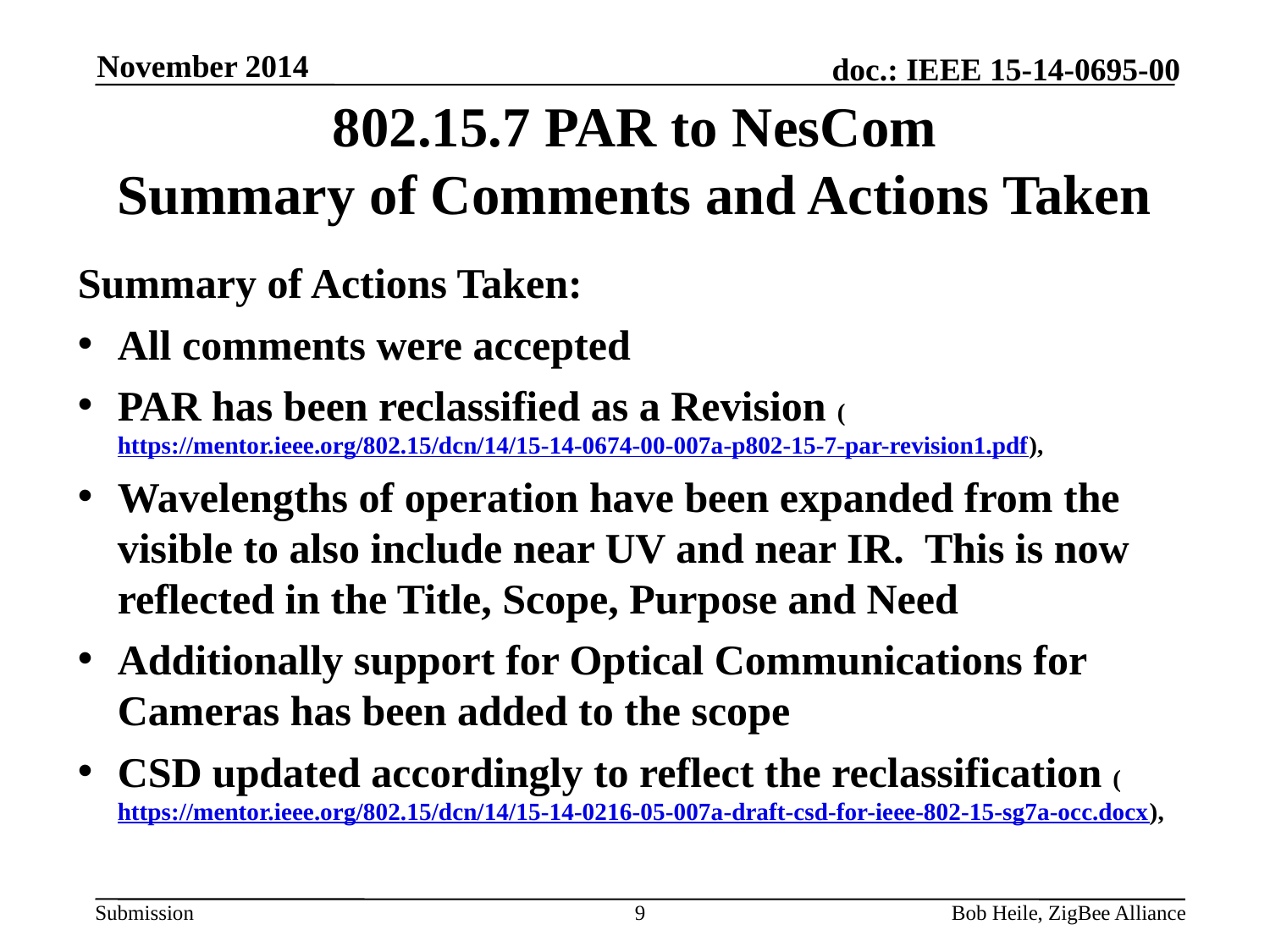

November 2014
# 802.15.7 PAR to NesCom Summary of Comments and Actions Taken
Summary of Actions Taken:
All comments were accepted
PAR has been reclassified as a Revision (https://mentor.ieee.org/802.15/dcn/14/15-14-0674-00-007a-p802-15-7-par-revision1.pdf),
Wavelengths of operation have been expanded from the visible to also include near UV and near IR.  This is now reflected in the Title, Scope, Purpose and Need
Additionally support for Optical Communications for Cameras has been added to the scope
CSD updated accordingly to reflect the reclassification (https://mentor.ieee.org/802.15/dcn/14/15-14-0216-05-007a-draft-csd-for-ieee-802-15-sg7a-occ.docx),
9
Bob Heile, ZigBee Alliance